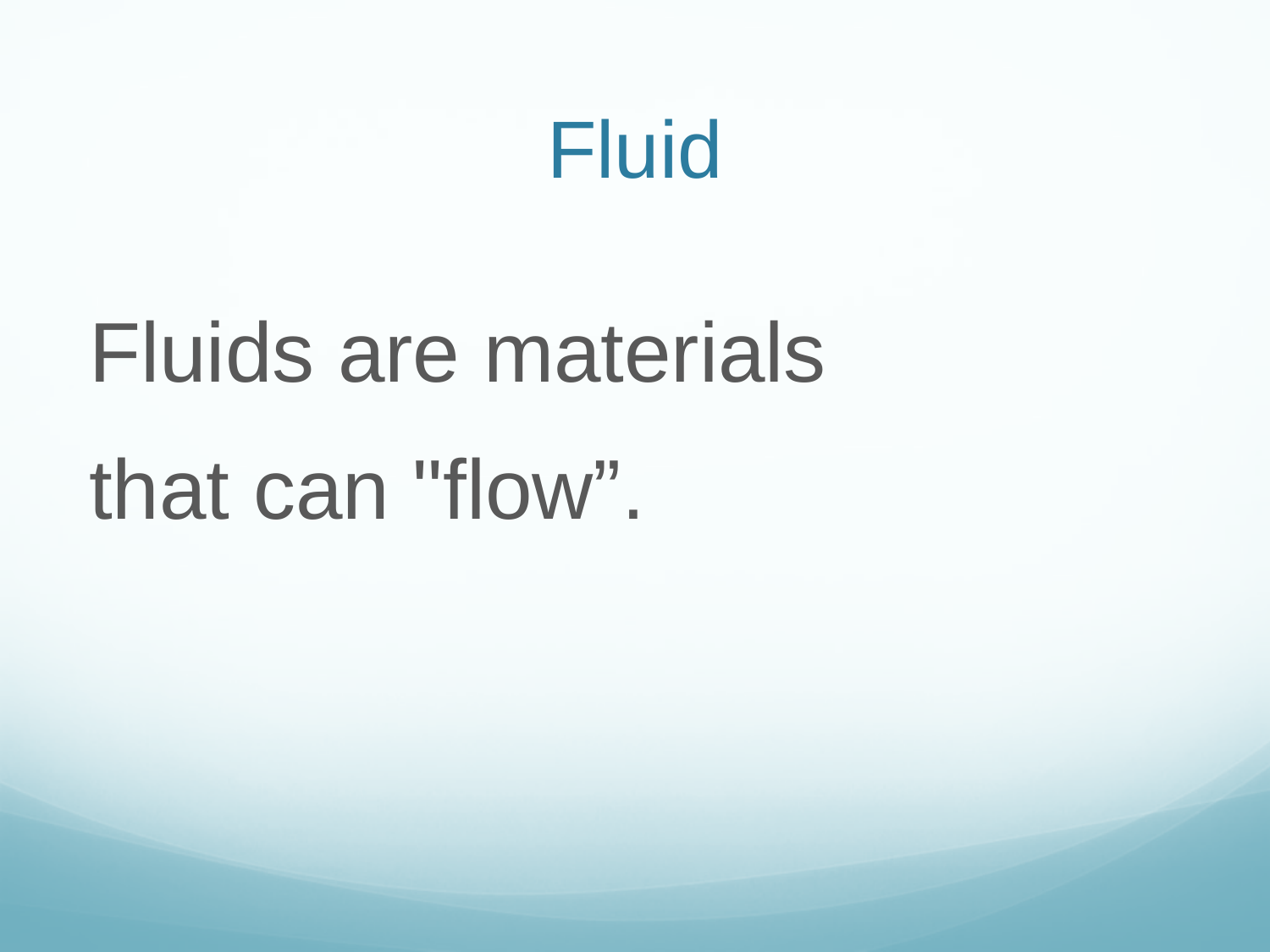

# Fluid

Fluids are materials
that can "flow”.